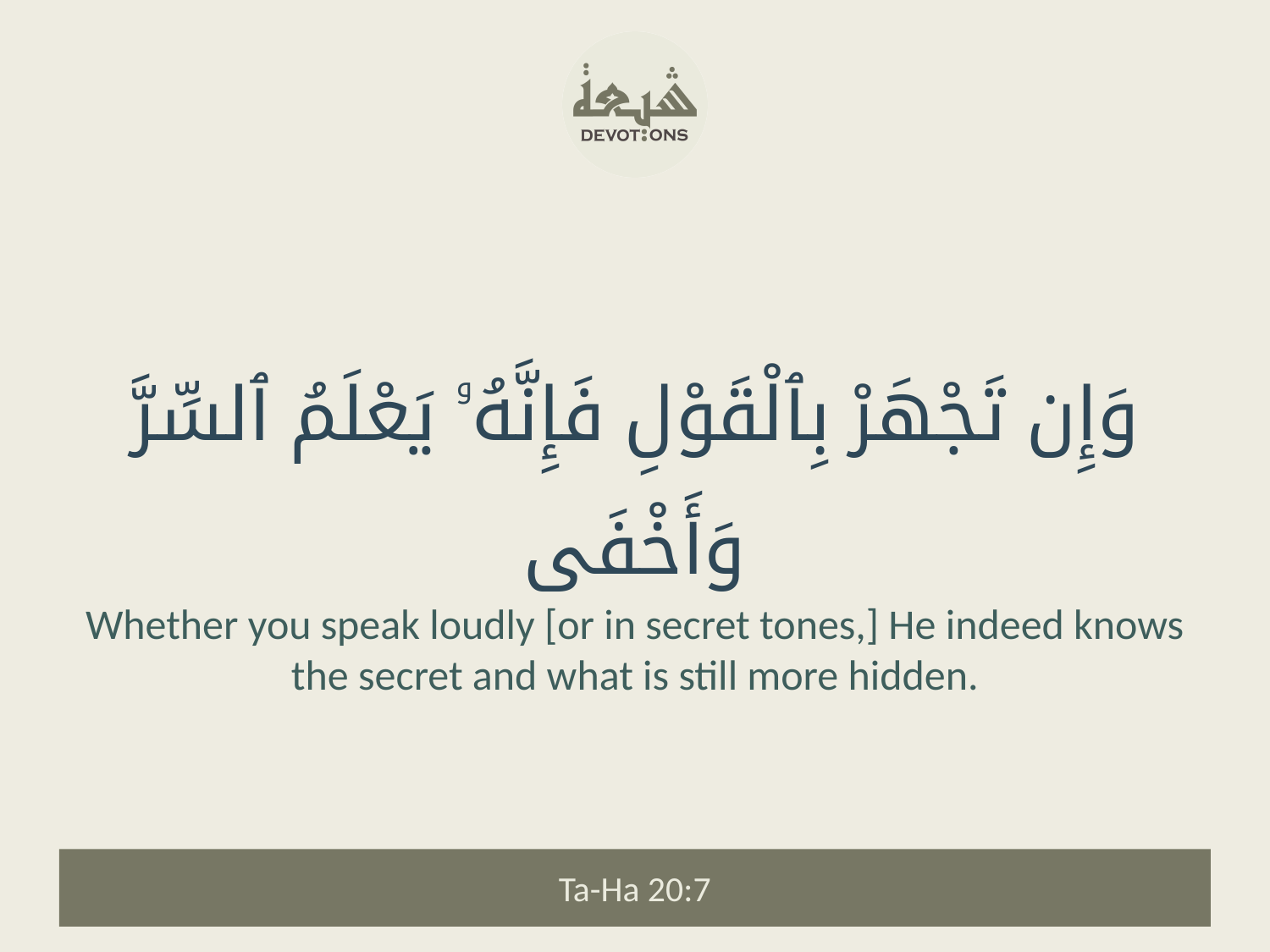

وَإِن تَجْهَرْ بِٱلْقَوْلِ فَإِنَّهُۥ يَعْلَمُ ٱلسِّرَّ وَأَخْفَى
Whether you speak loudly [or in secret tones,] He indeed knows the secret and what is still more hidden.
Ta-Ha 20:7